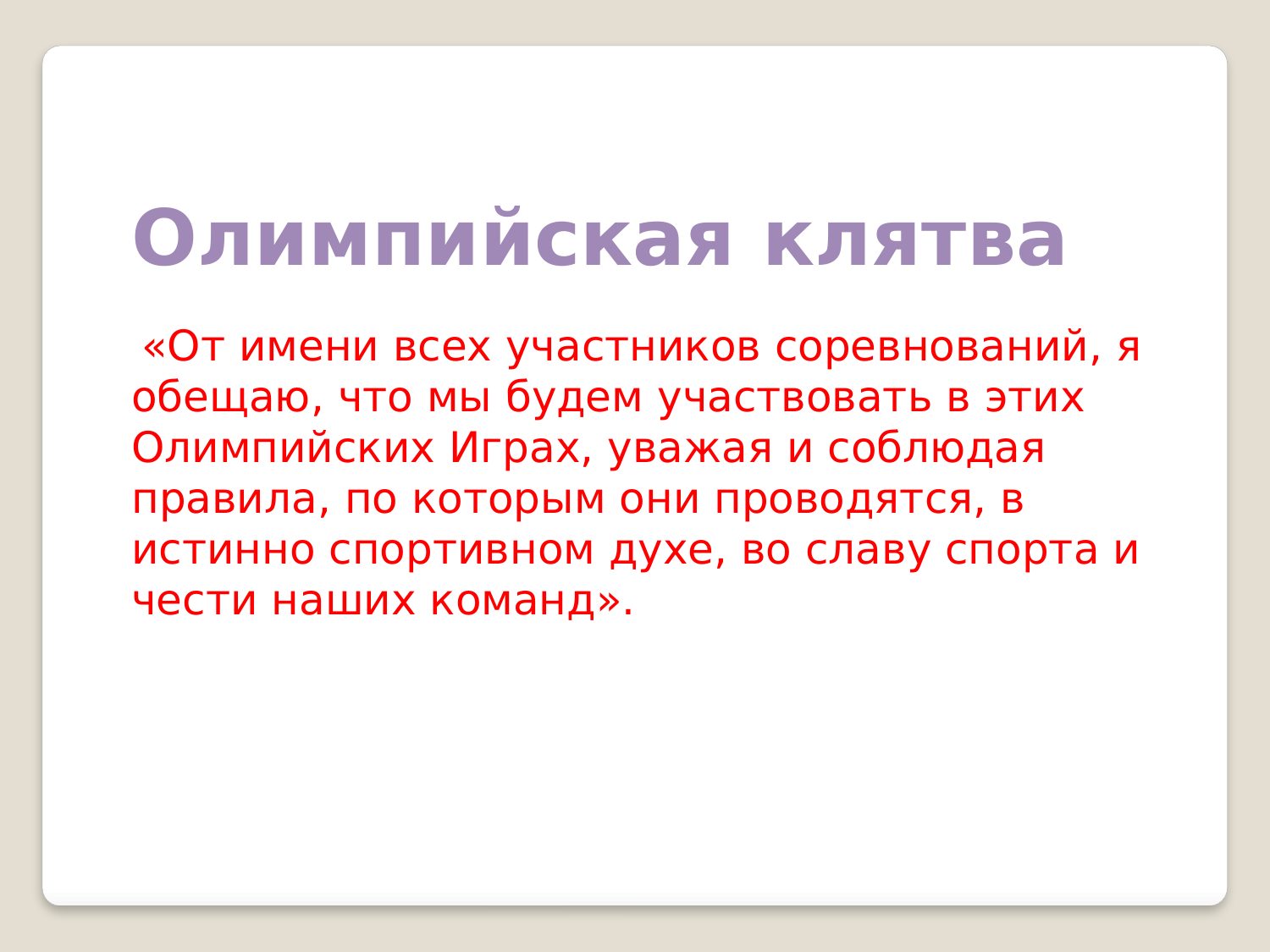

Олимпийская клятва

 «От имени всех участников соревнований, я обещаю, что мы будем участвовать в этих Олимпийских Играх, уважая и соблюдая правила, по которым они проводятся, в истинно спортивном духе, во славу спорта и чести наших команд».